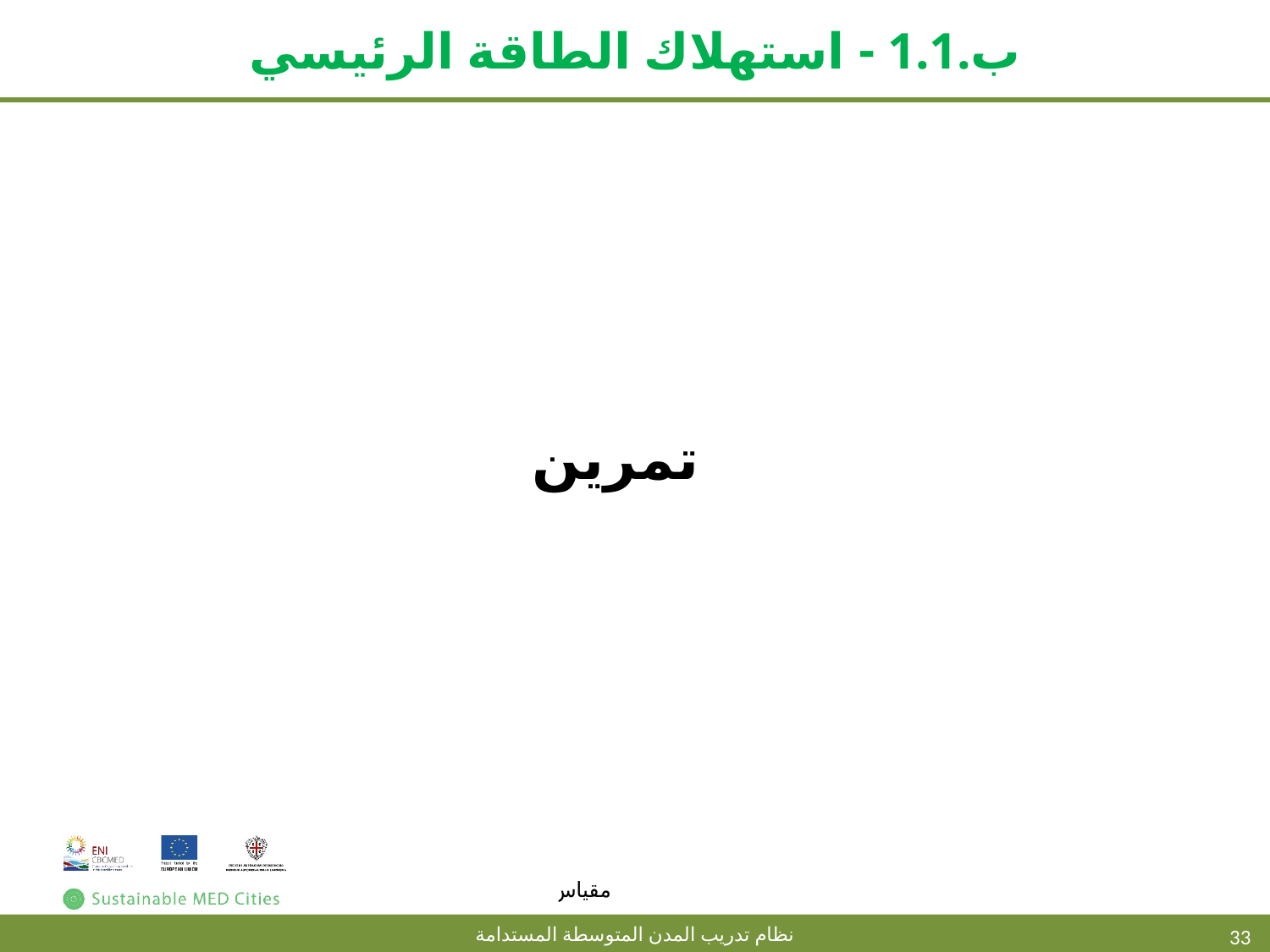

# ب.1.1 - استهلاك الطاقة الرئيسي

تمرين

33